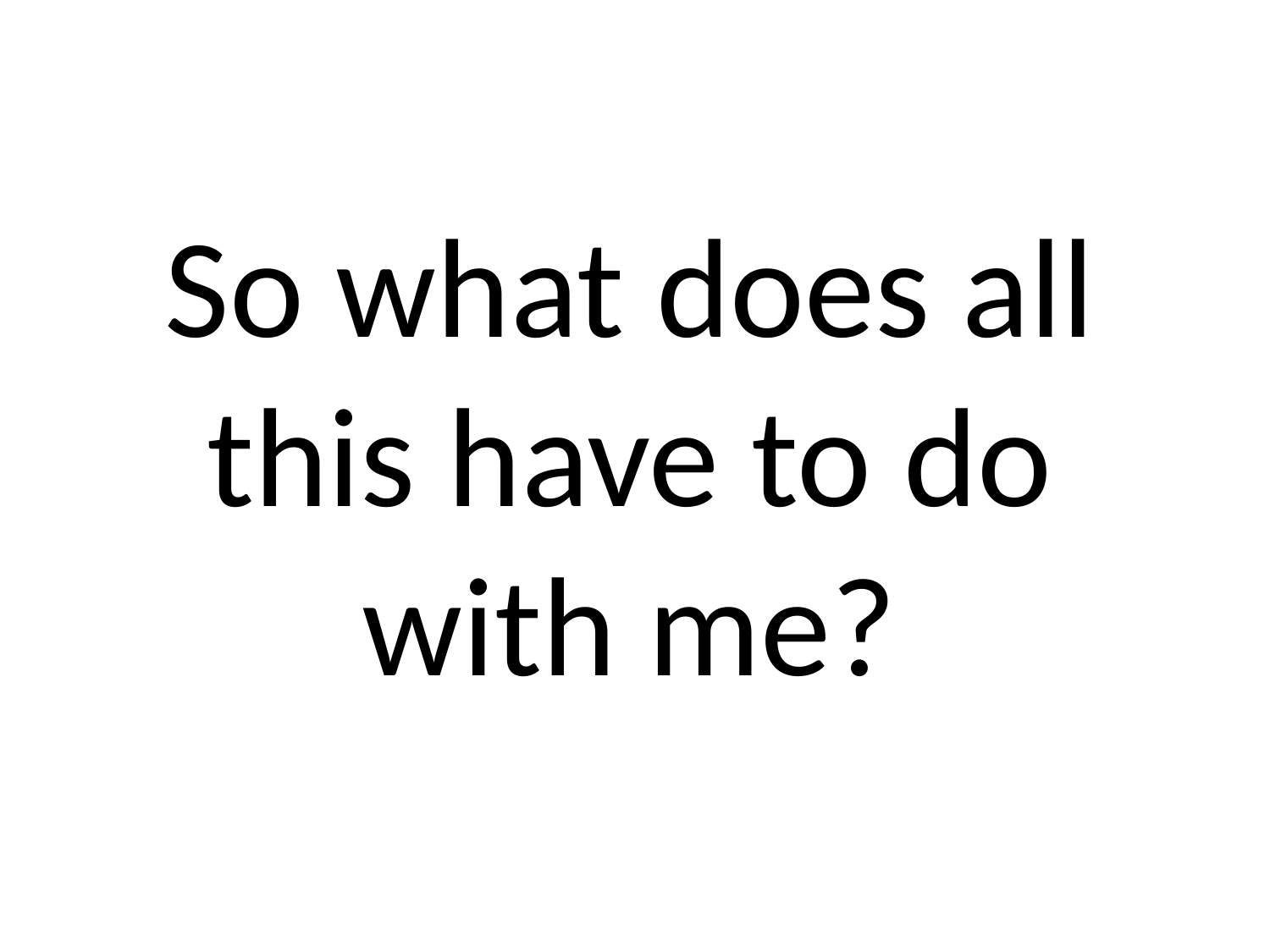

So what does all this have to do with me?